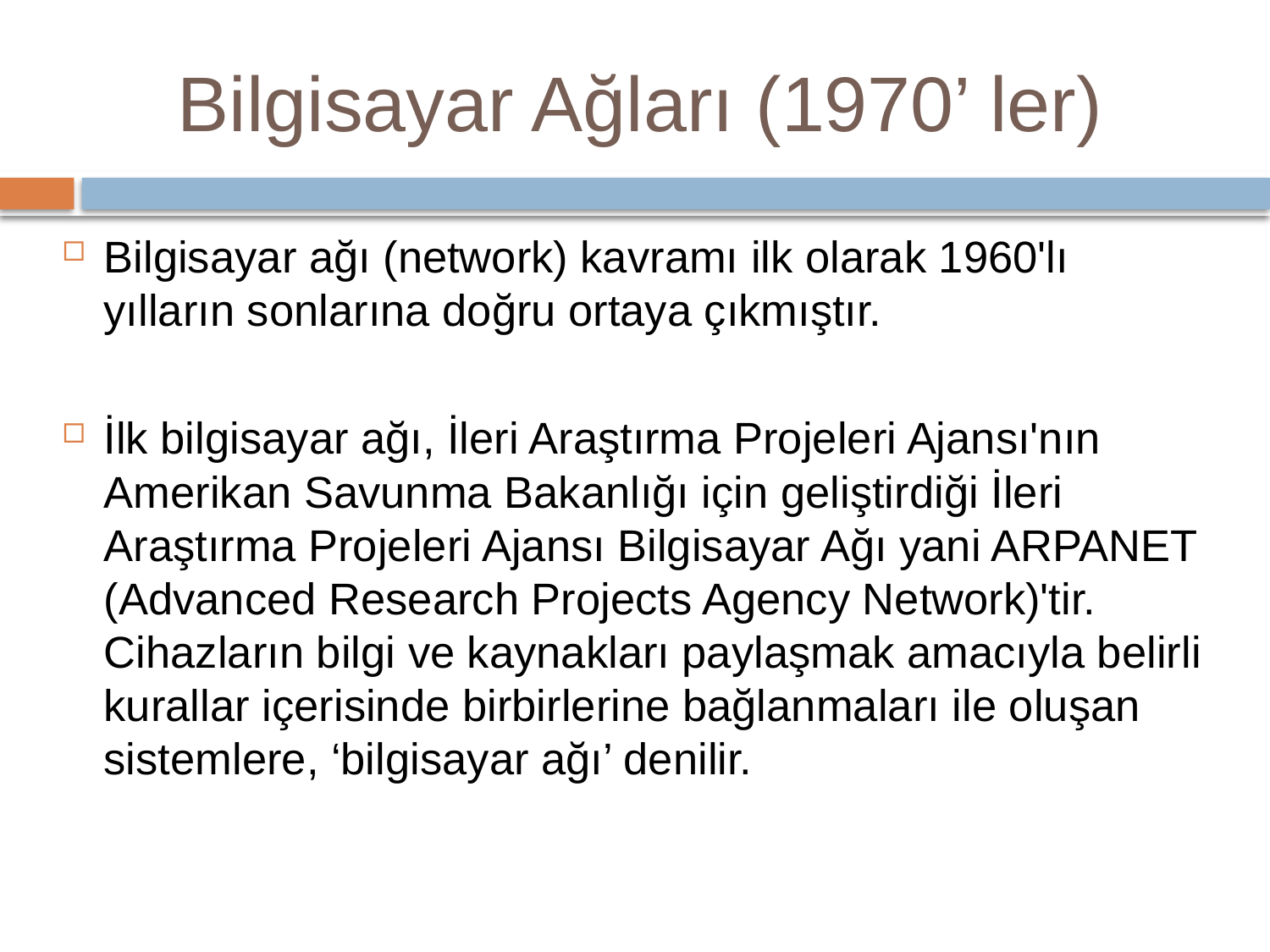

# Bilgisayar Ağları (1970’ ler)
Bilgisayar ağı (network) kavramı ilk olarak 1960'lı yılların sonlarına doğru ortaya çıkmıştır.

İlk bilgisayar ağı, İleri Araştırma Projeleri Ajansı'nın Amerikan Savunma Bakanlığı için geliştirdiği İleri Araştırma Projeleri Ajansı Bilgisayar Ağı yani ARPANET (Advanced Research Projects Agency Network)'tir. Cihazların bilgi ve kaynakları paylaşmak amacıyla belirli kurallar içerisinde birbirlerine bağlanmaları ile oluşan sistemlere, ‘bilgisayar ağı’ denilir.